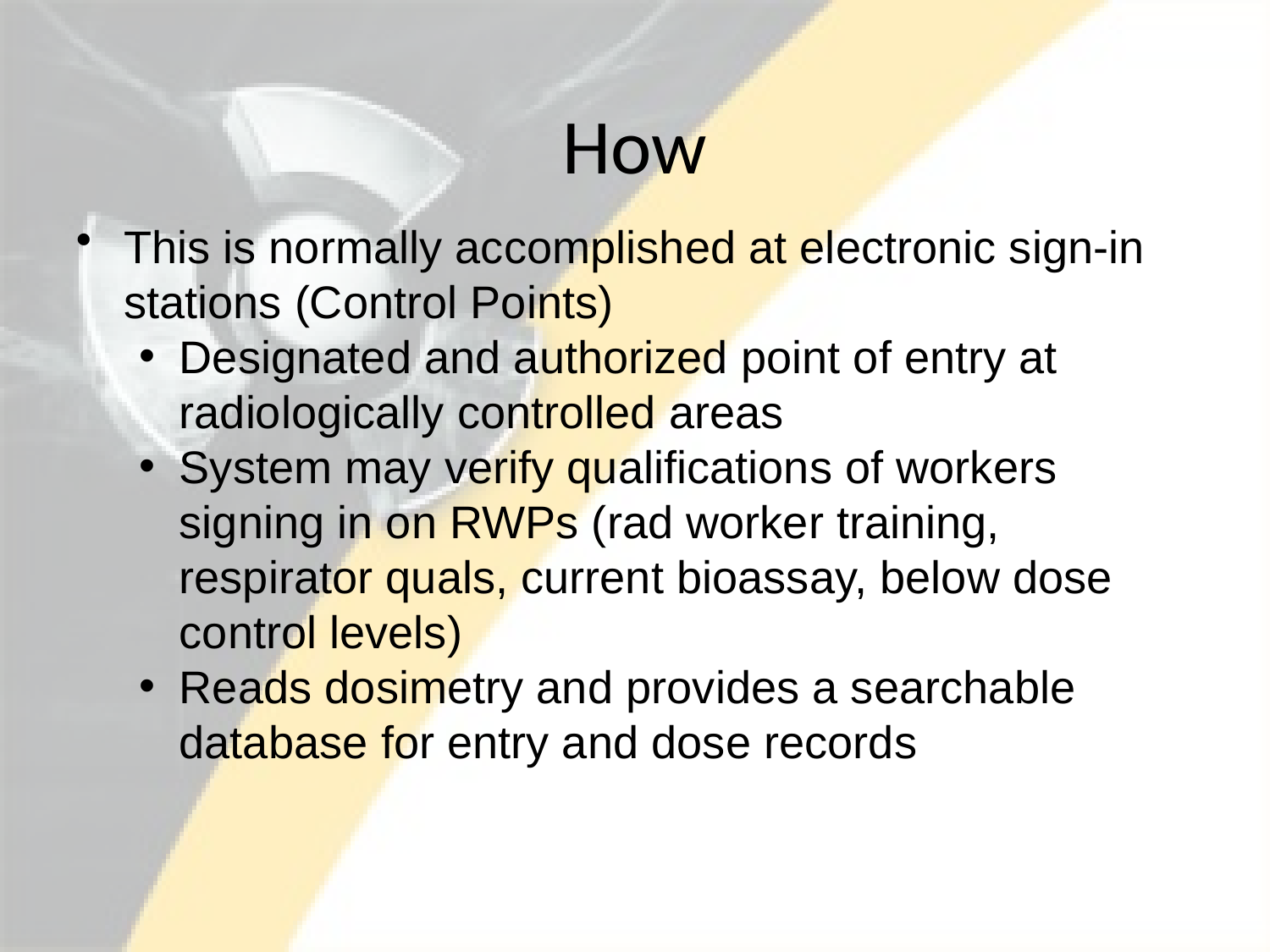

# How
This is normally accomplished at electronic sign-in stations (Control Points)
Designated and authorized point of entry at radiologically controlled areas
System may verify qualifications of workers signing in on RWPs (rad worker training, respirator quals, current bioassay, below dose control levels)
Reads dosimetry and provides a searchable database for entry and dose records